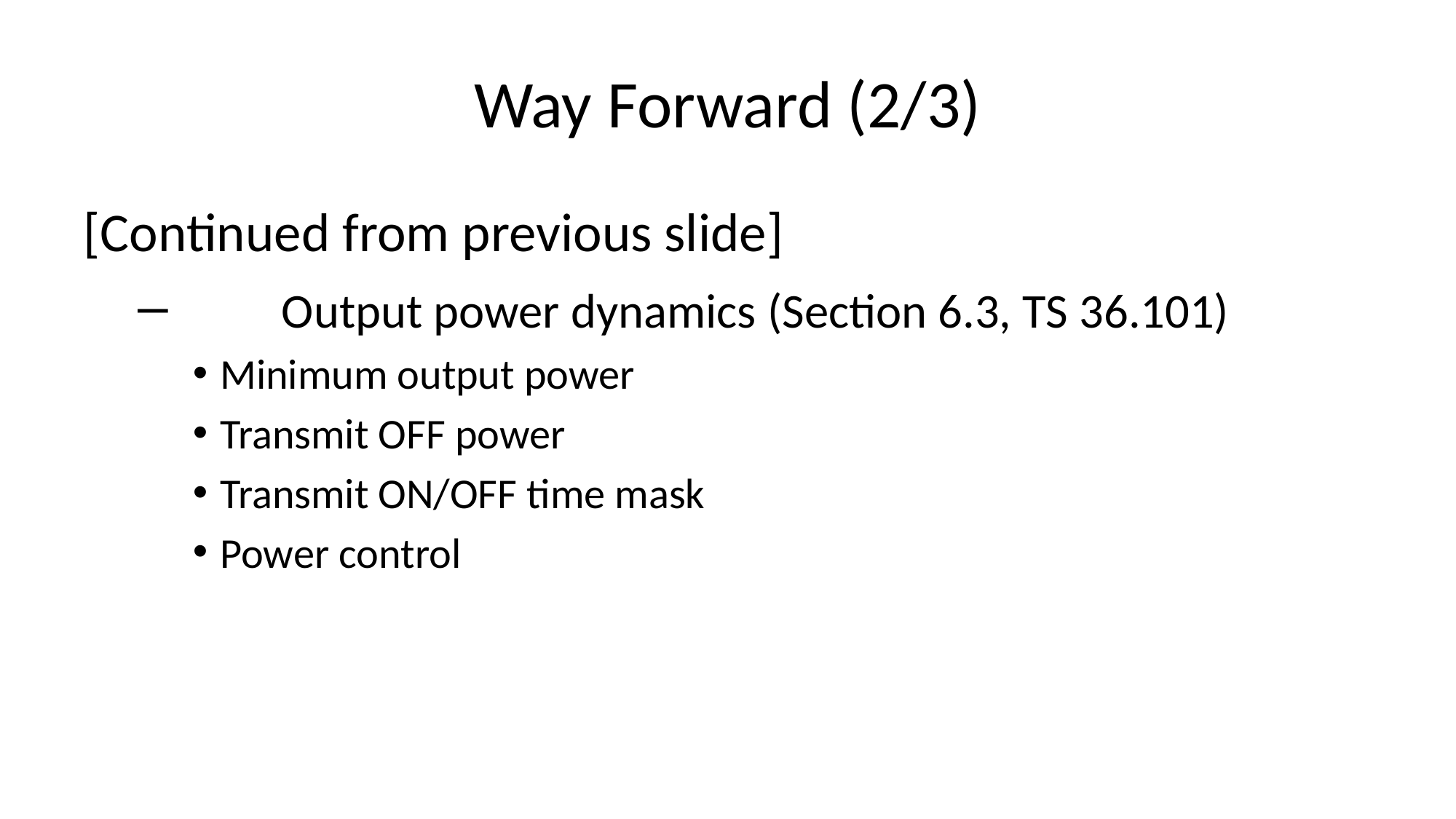

# Way Forward (2/3)
[Continued from previous slide]
	Output power dynamics (Section 6.3, TS 36.101)
Minimum output power
Transmit OFF power
Transmit ON/OFF time mask
Power control